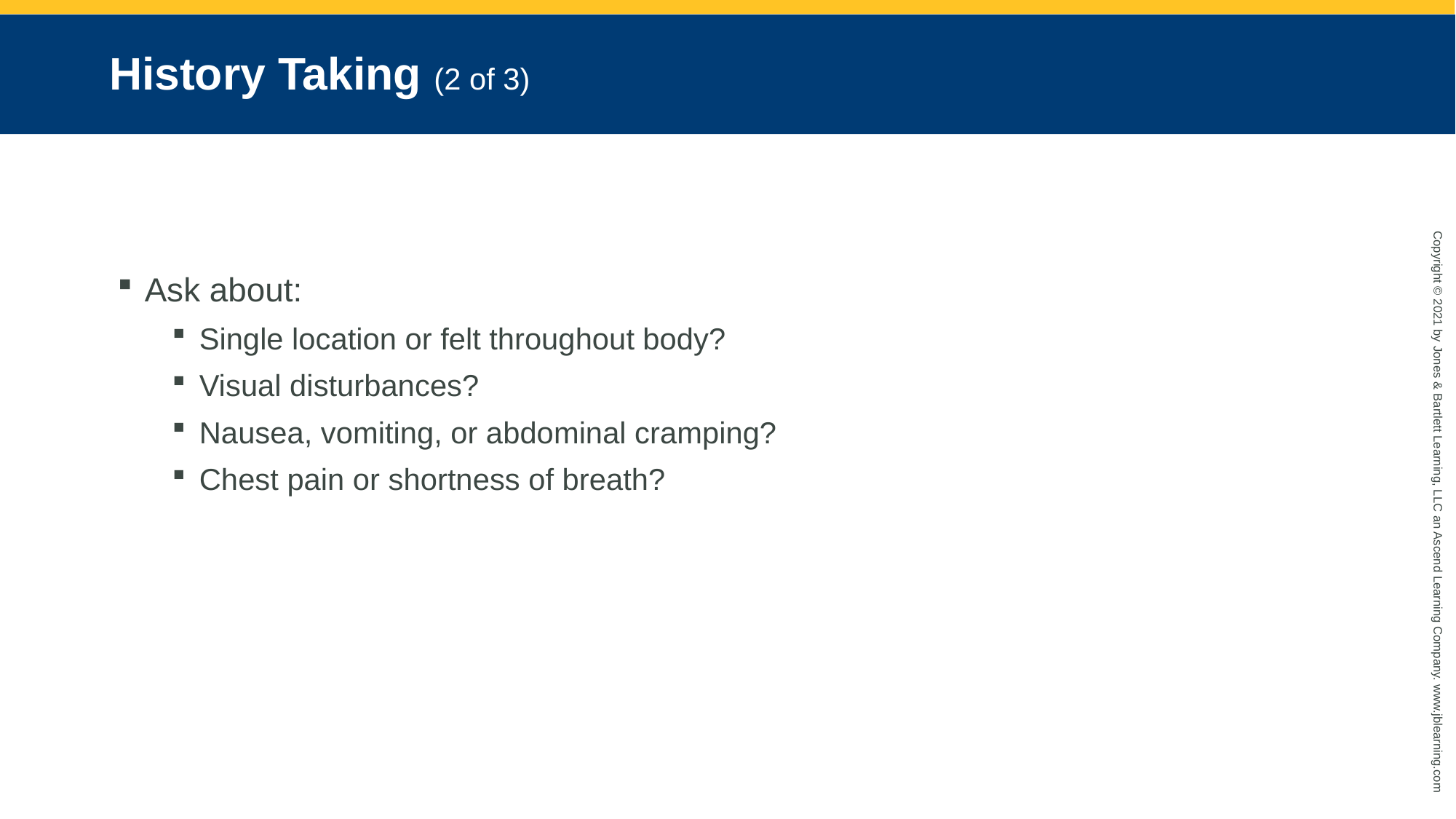

# History Taking (2 of 3)
Ask about:
Single location or felt throughout body?
Visual disturbances?
Nausea, vomiting, or abdominal cramping?
Chest pain or shortness of breath?